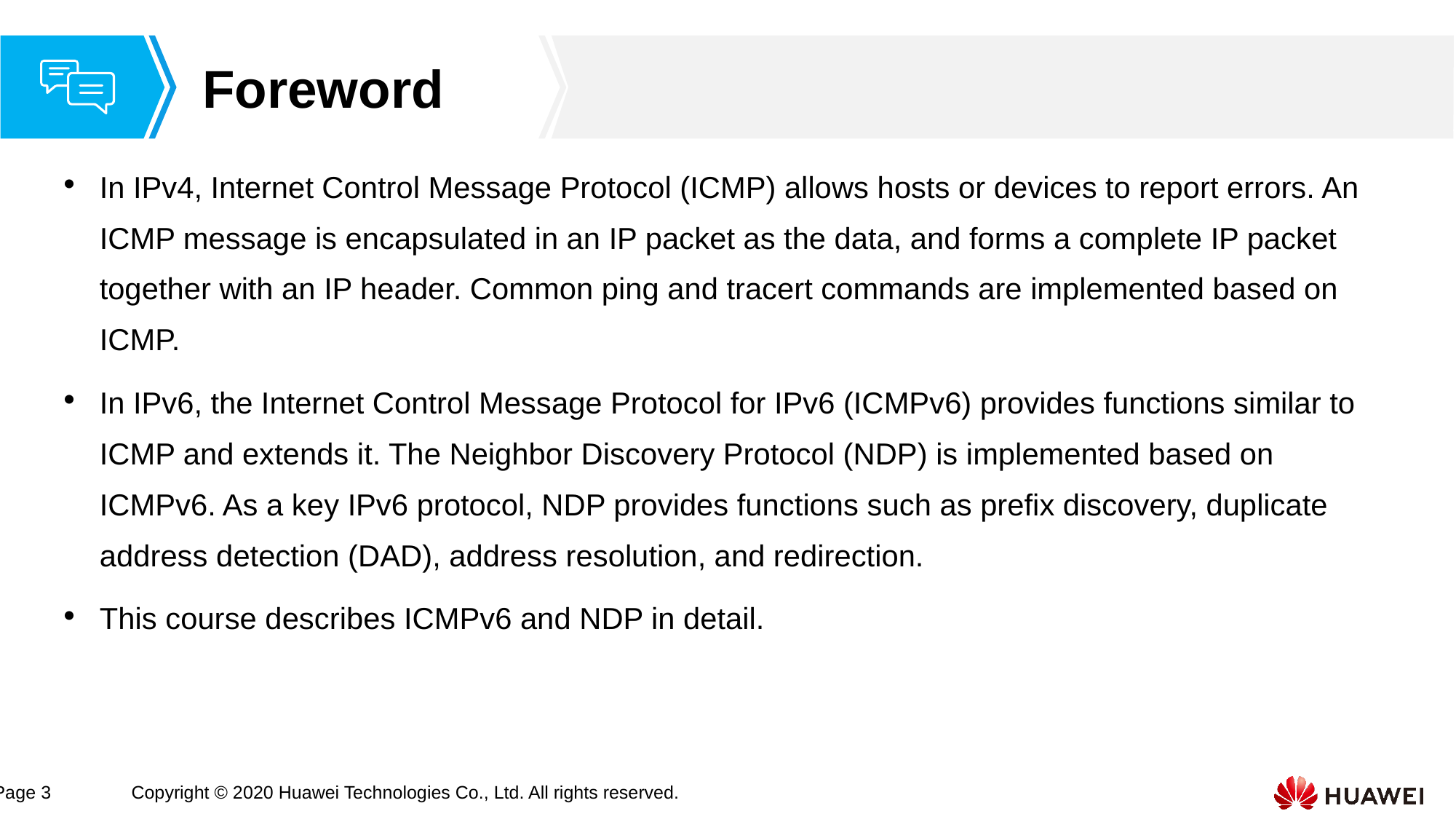

In IPv4, Internet Control Message Protocol (ICMP) allows hosts or devices to report errors. An ICMP message is encapsulated in an IP packet as the data, and forms a complete IP packet together with an IP header. Common ping and tracert commands are implemented based on ICMP.
In IPv6, the Internet Control Message Protocol for IPv6 (ICMPv6) provides functions similar to ICMP and extends it. The Neighbor Discovery Protocol (NDP) is implemented based on ICMPv6. As a key IPv6 protocol, NDP provides functions such as prefix discovery, duplicate address detection (DAD), address resolution, and redirection.
This course describes ICMPv6 and NDP in detail.